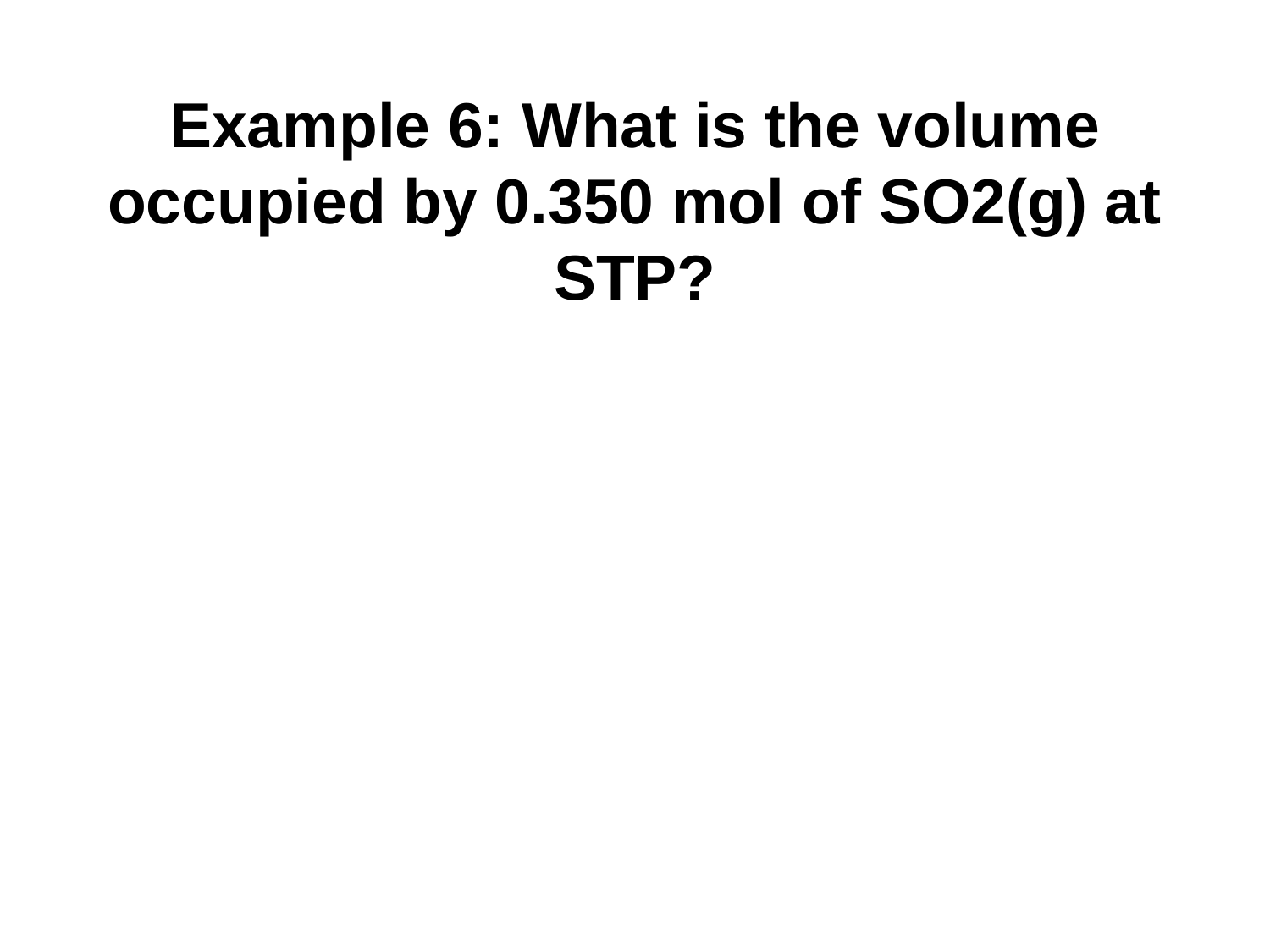

# Example 6: What is the volume occupied by 0.350 mol of SO2(g) at STP?